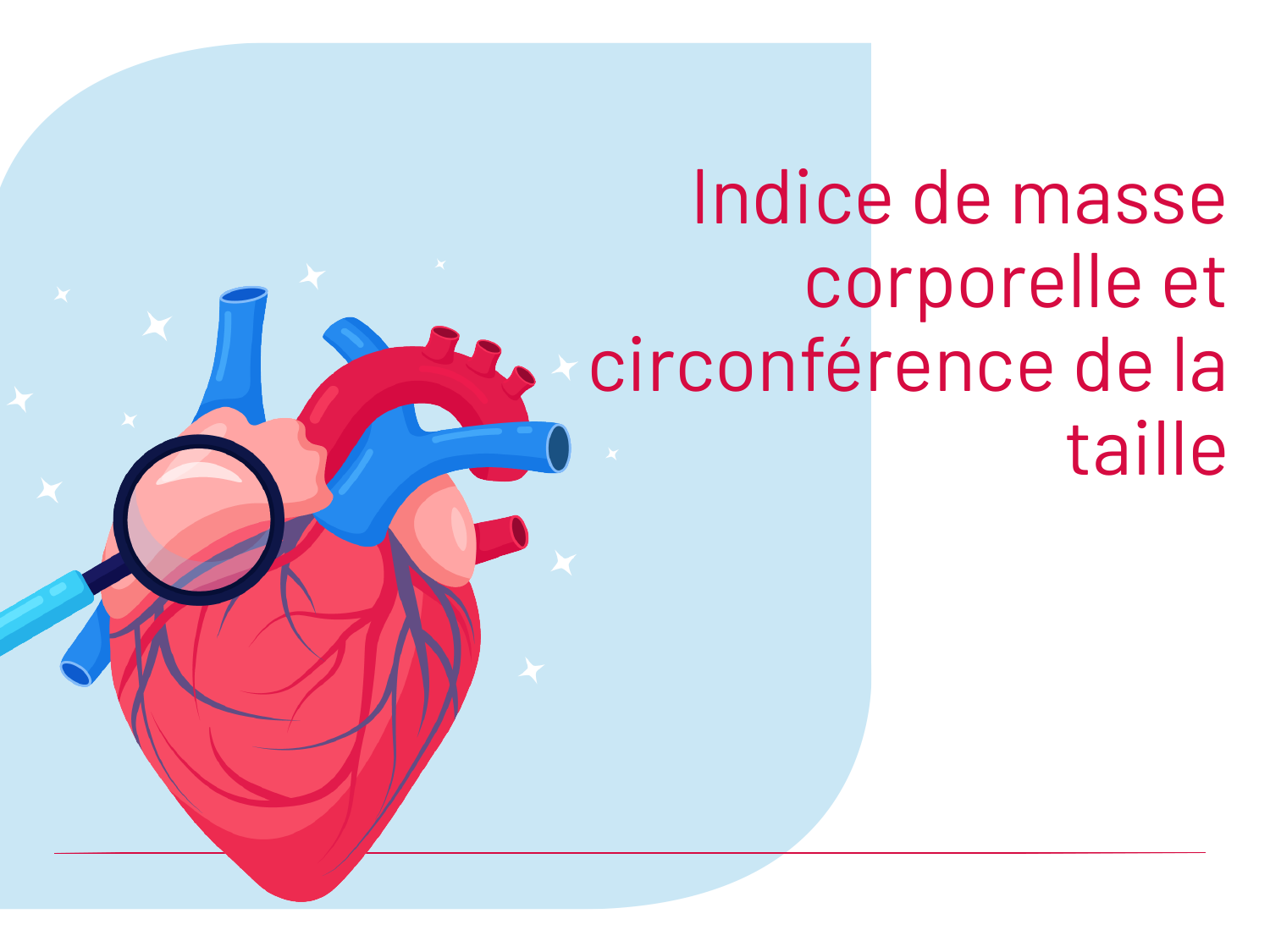

# Indice de masse corporelle et circonférence de la taille